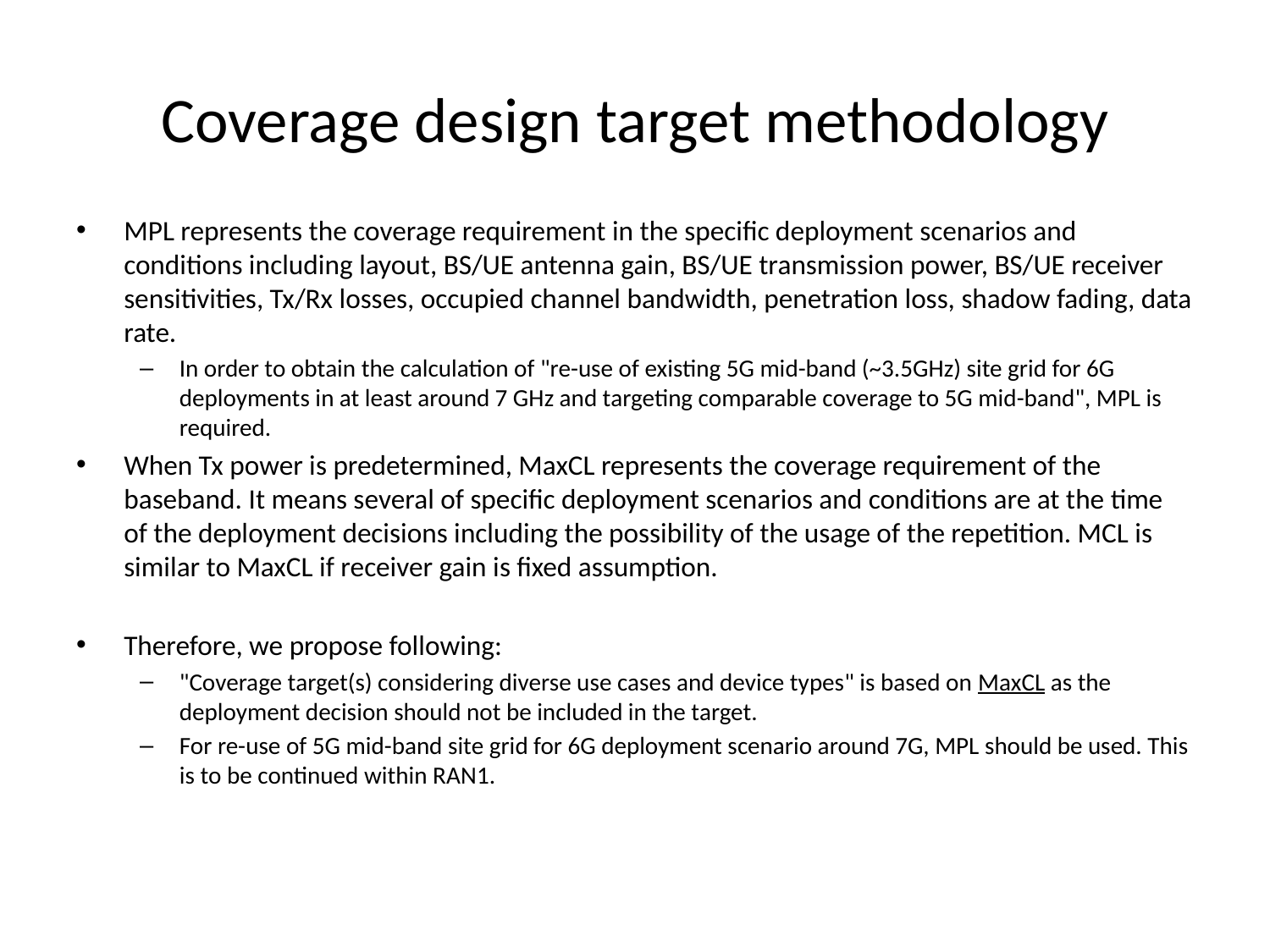

# Coverage design target methodology
MPL represents the coverage requirement in the specific deployment scenarios and conditions including layout, BS/UE antenna gain, BS/UE transmission power, BS/UE receiver sensitivities, Tx/Rx losses, occupied channel bandwidth, penetration loss, shadow fading, data rate.
In order to obtain the calculation of "re-use of existing 5G mid-band (~3.5GHz) site grid for 6G deployments in at least around 7 GHz and targeting comparable coverage to 5G mid-band", MPL is required.
When Tx power is predetermined, MaxCL represents the coverage requirement of the baseband. It means several of specific deployment scenarios and conditions are at the time of the deployment decisions including the possibility of the usage of the repetition. MCL is similar to MaxCL if receiver gain is fixed assumption.

Therefore, we propose following:
"Coverage target(s) considering diverse use cases and device types" is based on MaxCL as the deployment decision should not be included in the target.
For re-use of 5G mid-band site grid for 6G deployment scenario around 7G, MPL should be used. This is to be continued within RAN1.